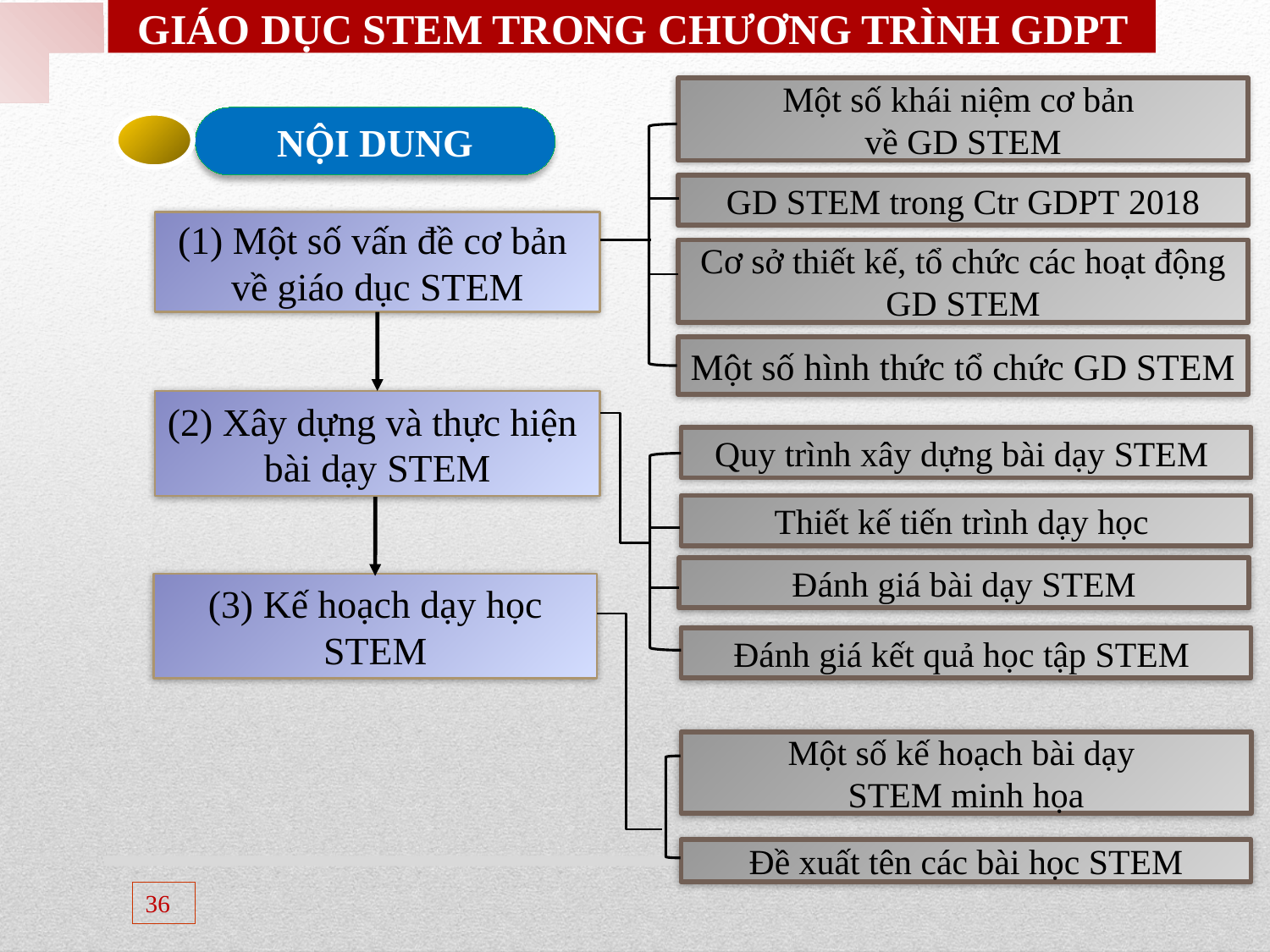

GIÁO DỤC STEM TRONG CHƯƠNG TRÌNH GDPT

Một số khái niệm cơ bản
về GD STEM
NỘI DUNG

GD STEM trong Ctr GDPT 2018
(1) Một số vấn đề cơ bản
về giáo dục STEM
Cơ sở thiết kế, tổ chức các hoạt động GD STEM
Một số hình thức tổ chức GD STEM
(2) Xây dựng và thực hiện
bài dạy STEM

Quy trình xây dựng bài dạy STEM

Thiết kế tiến trình dạy học
Đánh giá bài dạy STEM
(3) Kế hoạch dạy học STEM

Đánh giá kết quả học tập STEM
Một số kế hoạch bài dạy
STEM minh họa

Đề xuất tên các bài học STEM

36